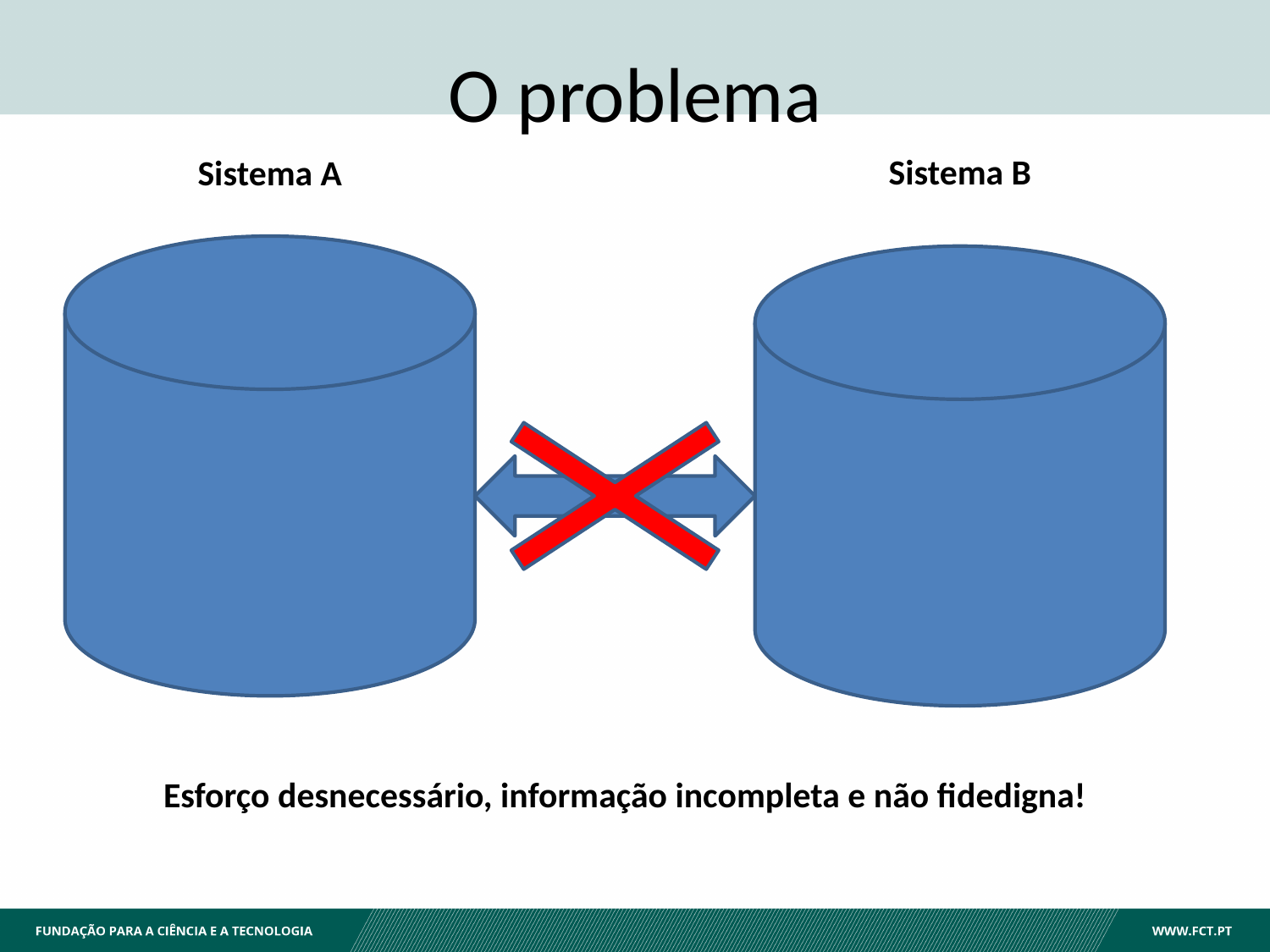

# O problema
Sistema B
Sistema A

Esforço desnecessário, informação incompleta e não fidedigna!